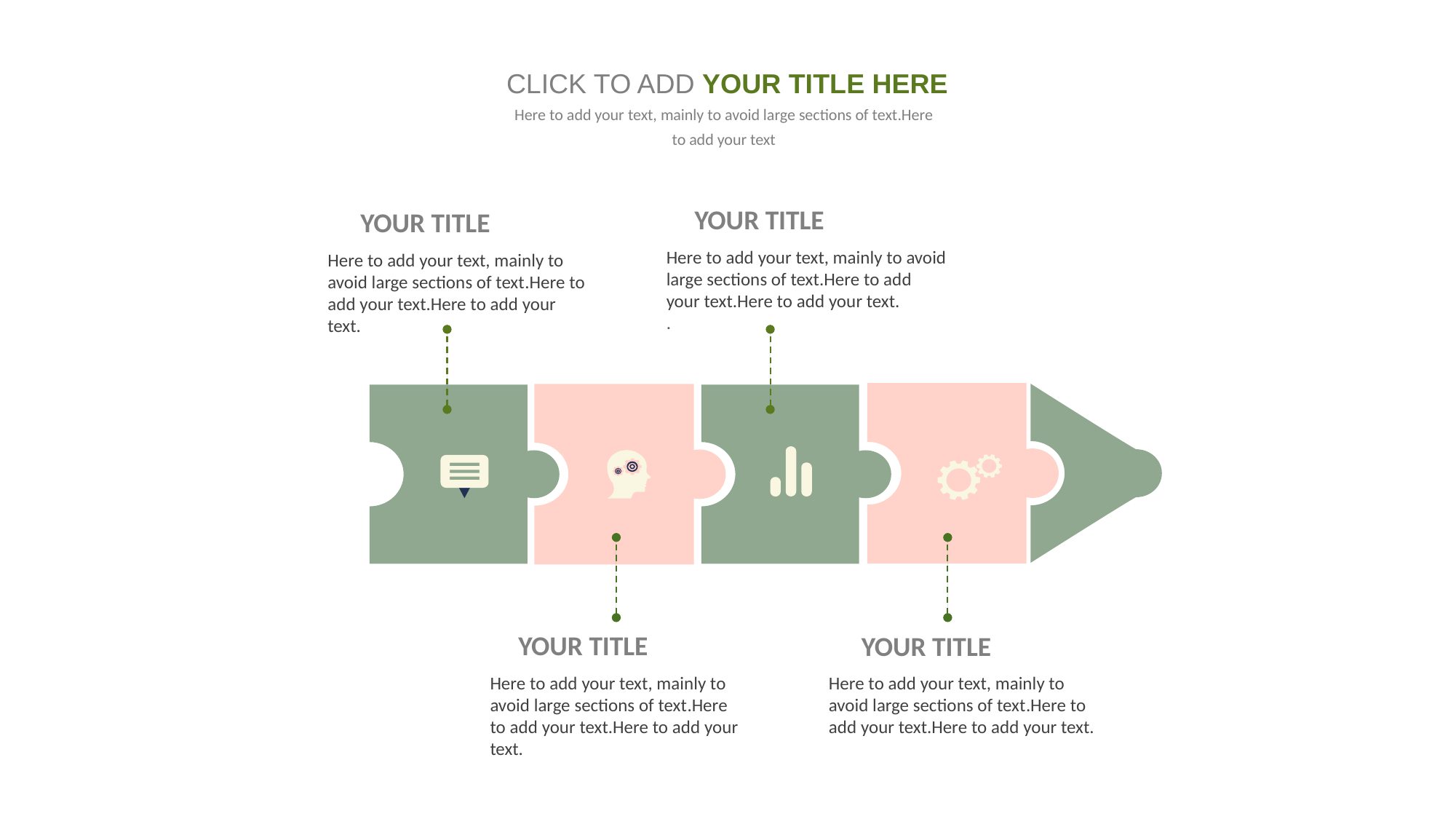

CLICK TO ADD YOUR TITLE HERE
Here to add your text, mainly to avoid large sections of text.Here to add your text
YOUR TITLE
Here to add your text, mainly to avoid large sections of text.Here to add your text.Here to add your text.
.
YOUR TITLE
Here to add your text, mainly to avoid large sections of text.Here to add your text.Here to add your text.

YOUR TITLE
Here to add your text, mainly to avoid large sections of text.Here to add your text.Here to add your text.
YOUR TITLE
Here to add your text, mainly to avoid large sections of text.Here to add your text.Here to add your text.